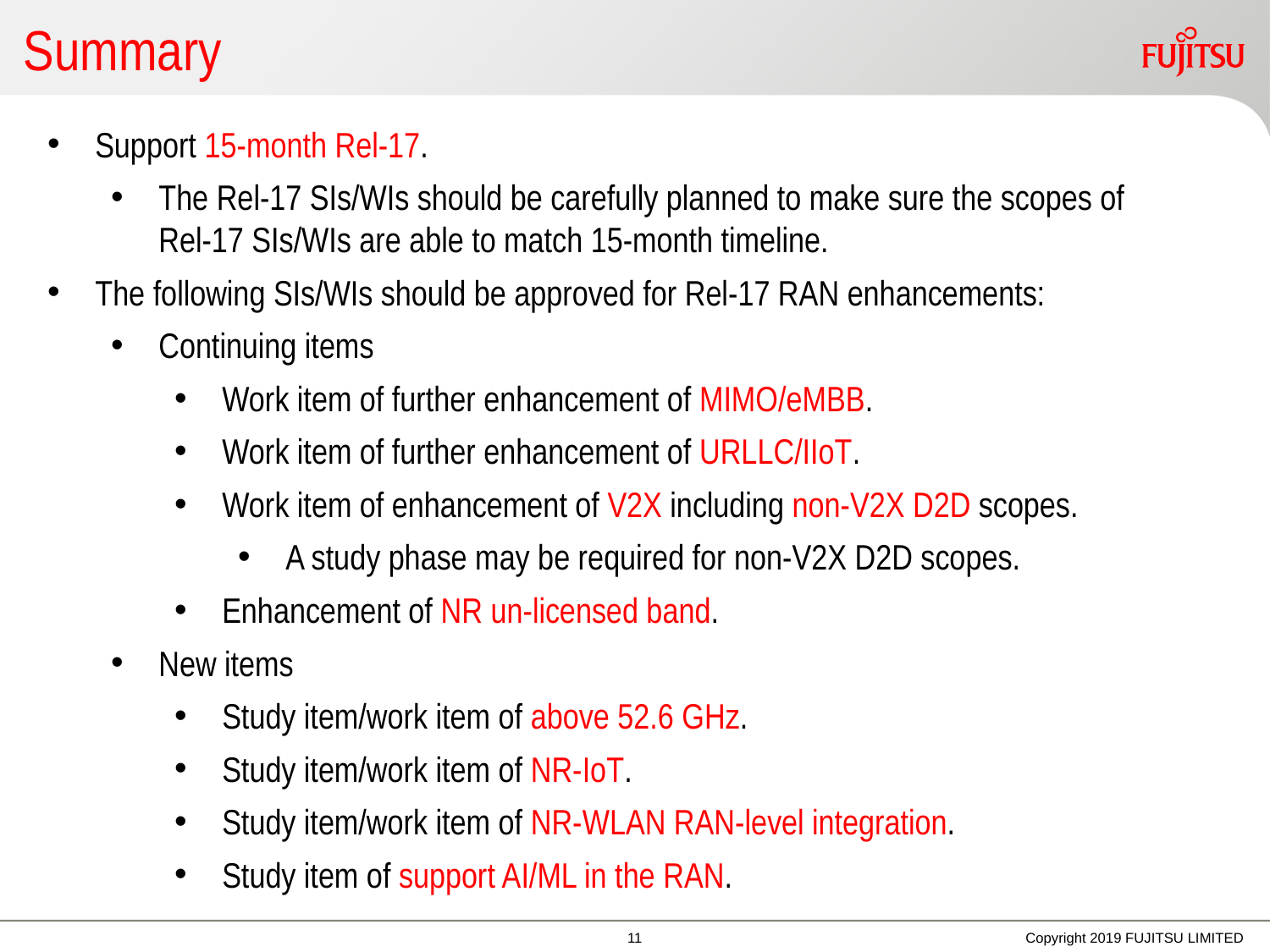

# Summary
Support 15-month Rel-17.
The Rel-17 SIs/WIs should be carefully planned to make sure the scopes of Rel-17 SIs/WIs are able to match 15-month timeline.
The following SIs/WIs should be approved for Rel-17 RAN enhancements:
Continuing items
Work item of further enhancement of MIMO/eMBB.
Work item of further enhancement of URLLC/IIoT.
Work item of enhancement of V2X including non-V2X D2D scopes.
A study phase may be required for non-V2X D2D scopes.
Enhancement of NR un-licensed band.
New items
Study item/work item of above 52.6 GHz.
Study item/work item of NR-IoT.
Study item/work item of NR-WLAN RAN-level integration.
Study item of support AI/ML in the RAN.

11
Copyright 2019 FUJITSU LIMITED